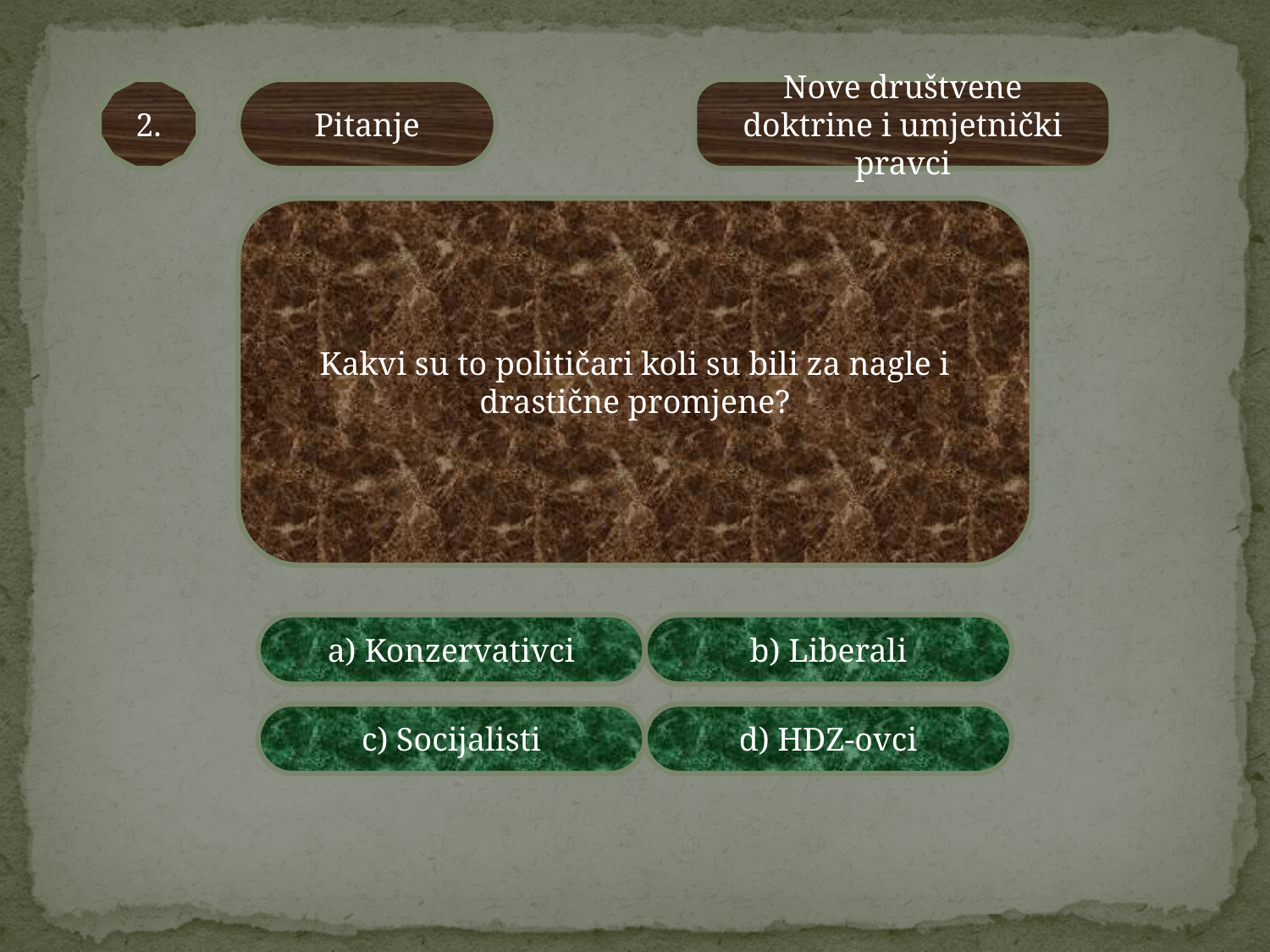

2.
Pitanje
Nove društvene doktrine i umjetnički pravci
Kakvi su to političari koli su bili za nagle i drastične promjene?
a) Konzervativci
b) Liberali
c) Socijalisti
d) HDZ-ovci